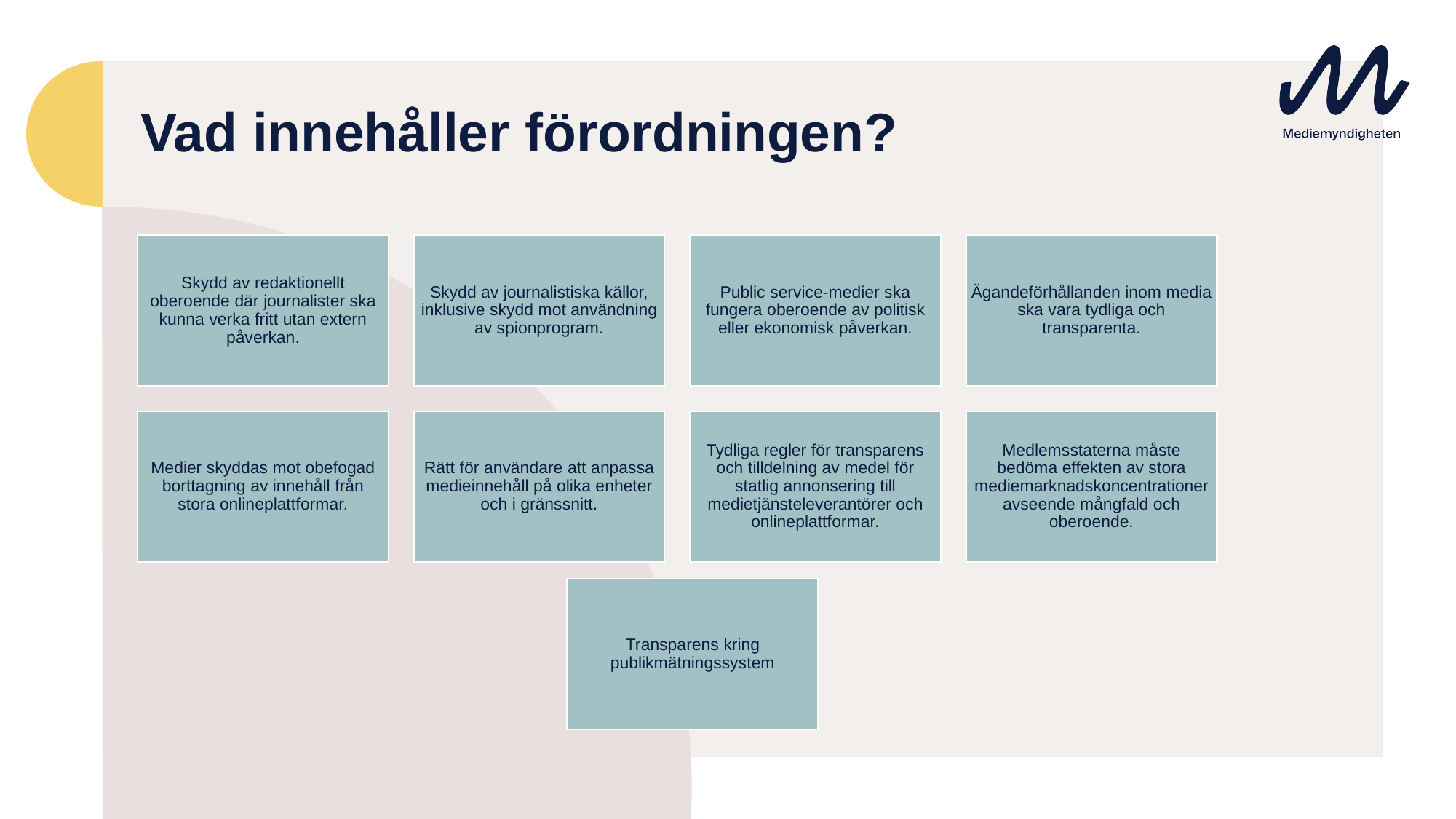

# Vad innehåller förordningen?
Skydd av redaktionellt oberoende där journalister ska kunna verka fritt utan extern påverkan.
Skydd av journalistiska källor, inklusive skydd mot användning av spionprogram.
Public service-medier ska fungera oberoende av politisk eller ekonomisk påverkan.
Ägandeförhållanden inom media ska vara tydliga och transparenta.
Medier skyddas mot obefogad borttagning av innehåll från stora onlineplattformar.
Rätt för användare att anpassa medieinnehåll på olika enheter och i gränssnitt.
Tydliga regler för transparens och tilldelning av medel för statlig annonsering till medietjänsteleverantörer och onlineplattformar.
Medlemsstaterna måste bedöma effekten av stora mediemarknadskoncentrationer avseende mångfald och oberoende.
Transparens kring publikmätningssystem